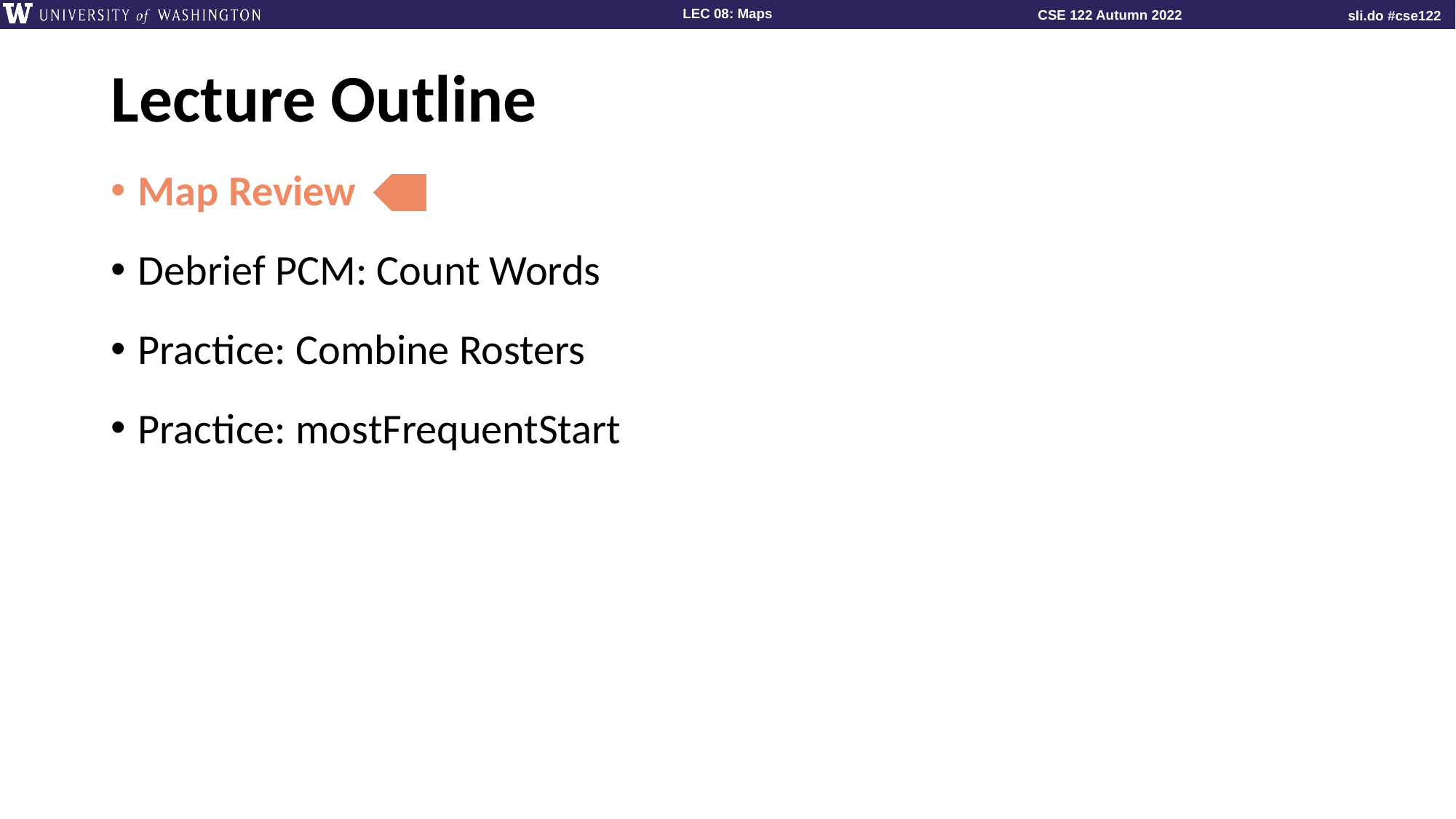

# Lecture Outline
Map Review
Debrief PCM: Count Words
Practice: Combine Rosters
Practice: mostFrequentStart